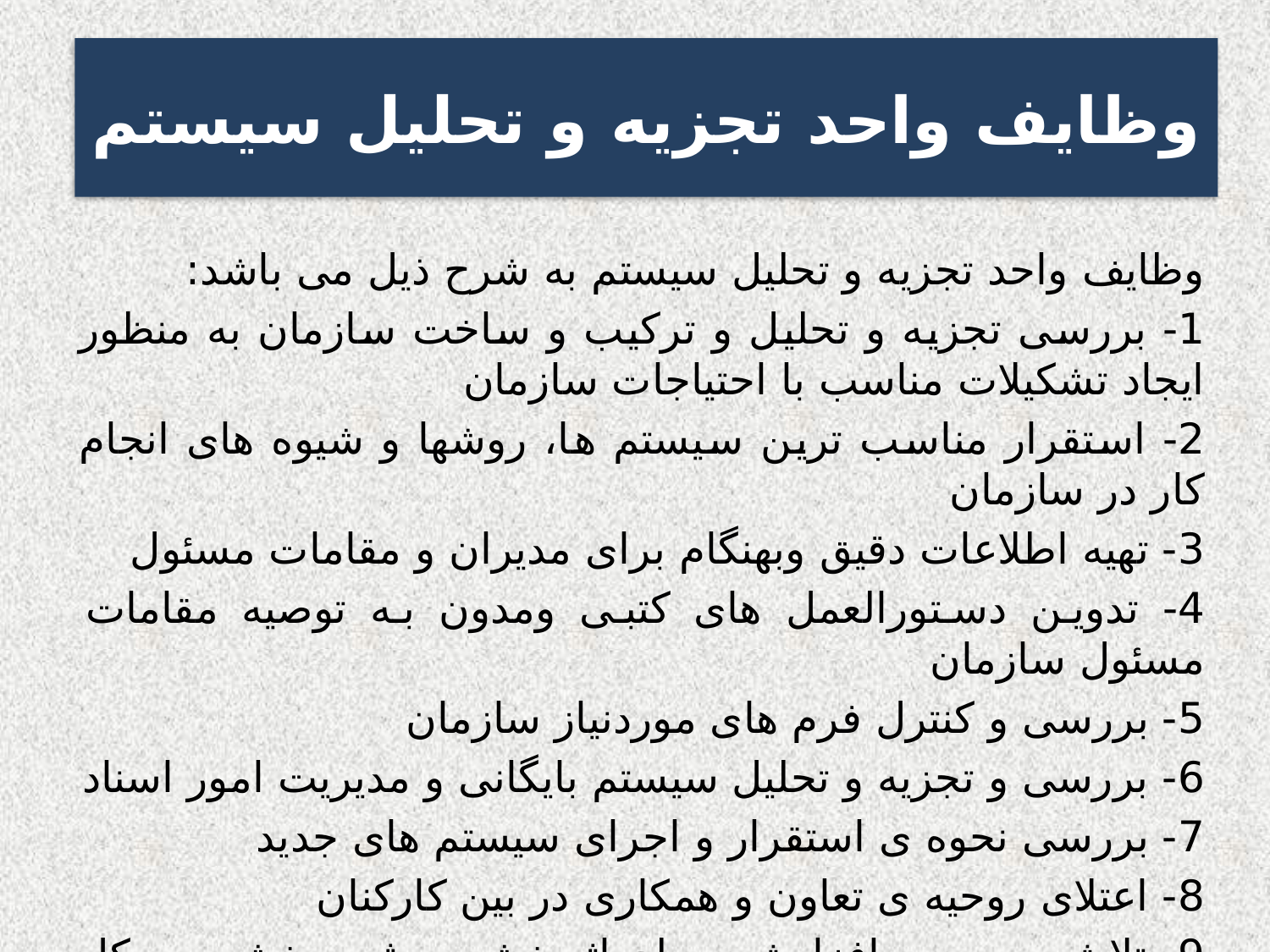

#
وظایف واحد تجزیه و تحلیل سیستم
وظایف واحد تجزیه و تحلیل سیستم به شرح ذیل می باشد:
1- بررسی تجزیه و تحلیل و ترکیب و ساخت سازمان به منظور ایجاد تشکیلات مناسب با احتیاجات سازمان
2- استقرار مناسب ترین سیستم ها، روشها و شیوه های انجام کار در سازمان
3- تهیه اطلاعات دقیق وبهنگام برای مدیران و مقامات مسئول
4- تدوین دستورالعمل های کتبی ومدون به توصیه مقامات مسئول سازمان
5- بررسی و کنترل فرم های موردنیاز سازمان
6- بررسی و تجزیه و تحلیل سیستم بایگانی و مدیریت امور اسناد
7- بررسی نحوه ی استقرار و اجرای سیستم های جدید
8- اعتلای روحیه ی تعاون و همکاری در بین کارکنان
9- تلاش در جهت افزایش سطح اثربخشی و ثمر بخشی در کل سازمان.